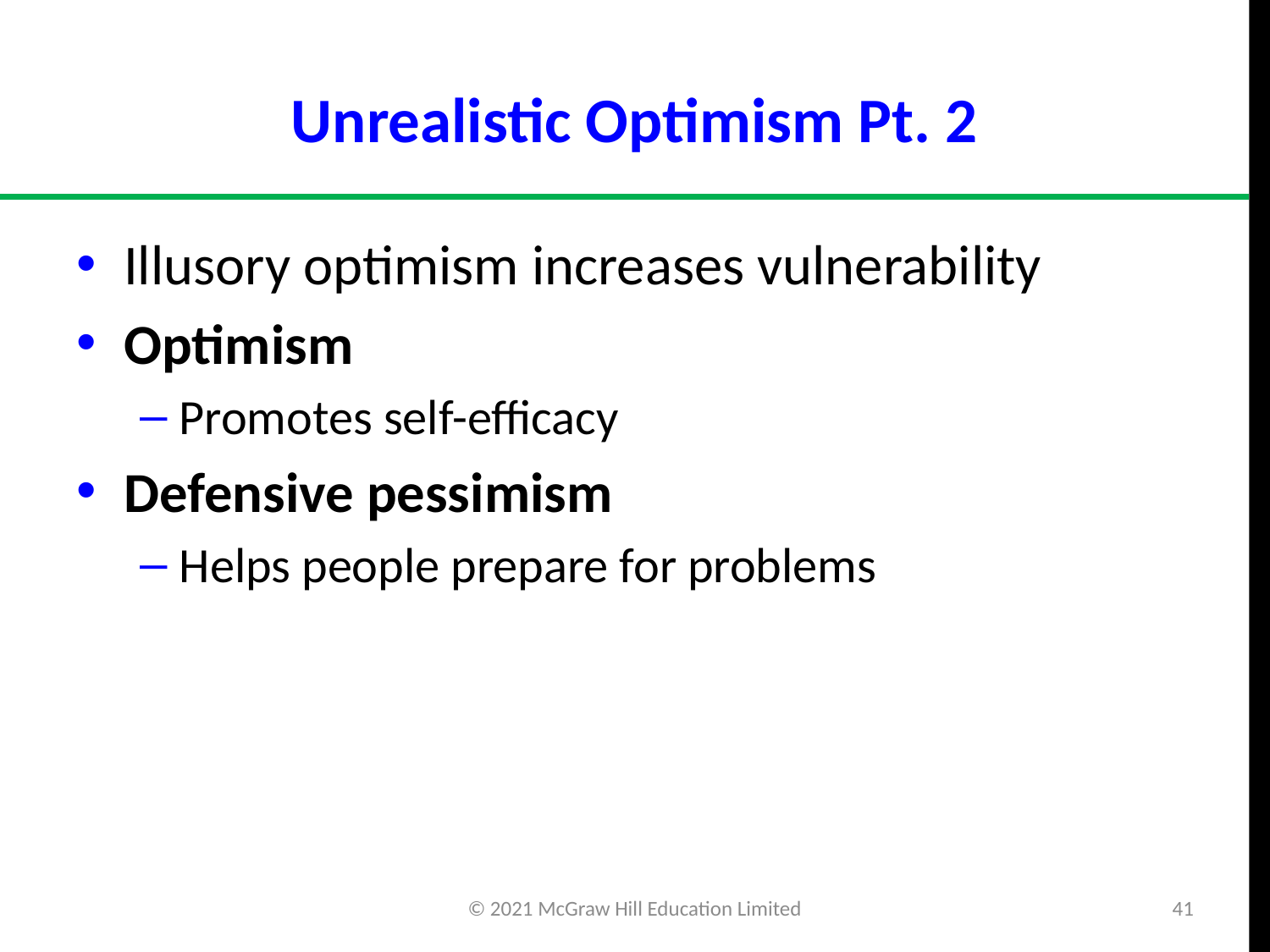

# Unrealistic Optimism Pt. 2
Illusory optimism increases vulnerability
Optimism
Promotes self-efficacy
Defensive pessimism
Helps people prepare for problems

© 2021 McGraw Hill Education Limited
41